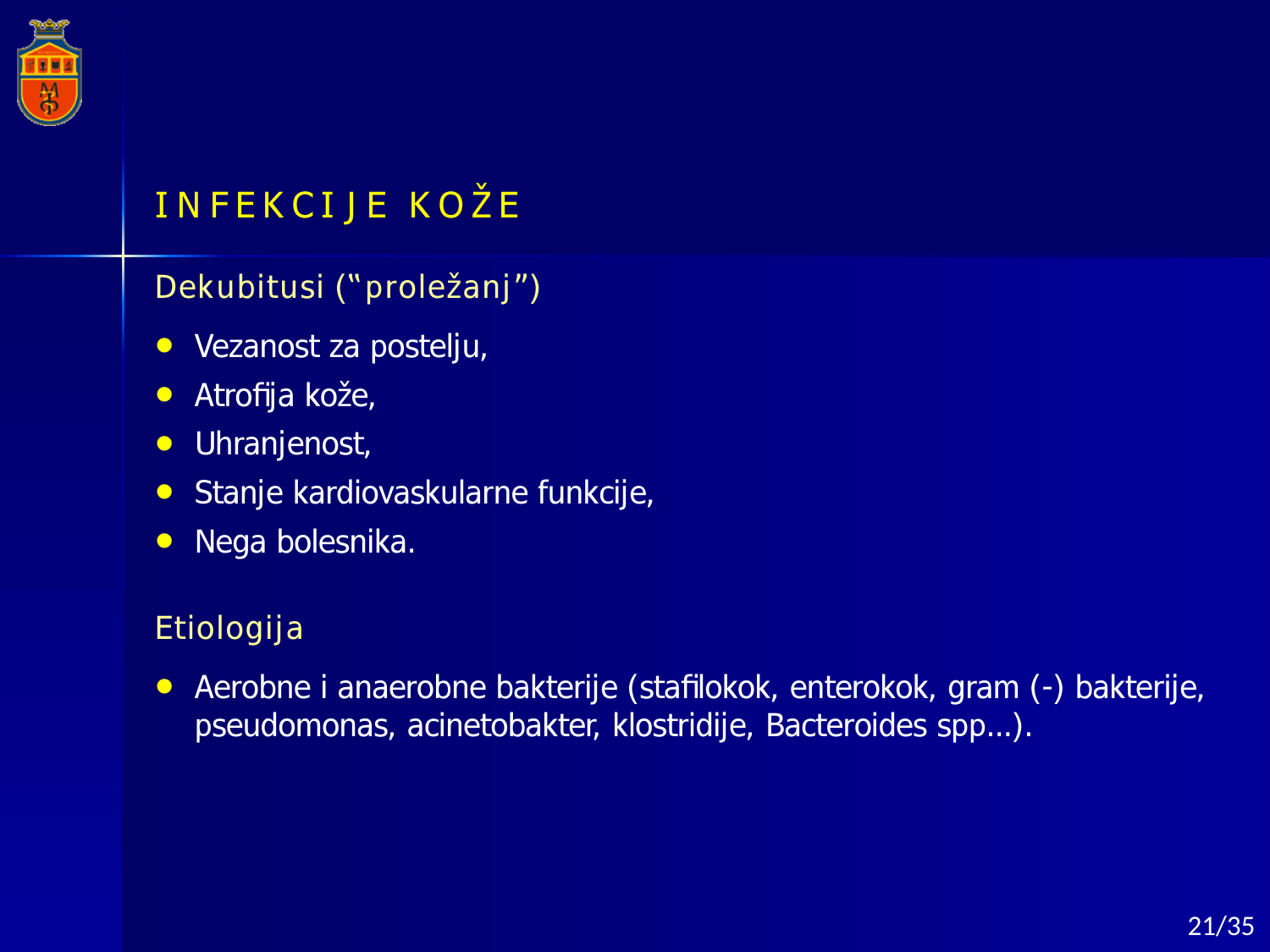

INFEKCIJE KOŽE
Dekubitusi (“proležanj”)
Vezanost za postelju,
Atrofija kože,
Uhranjenost,
Stanje kardiovaskularne funkcije,
Nega bolesnika.

Etiologija
Aerobne i anaerobne bakterije (stafilokok, enterokok, gram (-) bakterije, pseudomonas, acinetobakter, klostridije, Bacteroides spp…).
21/35